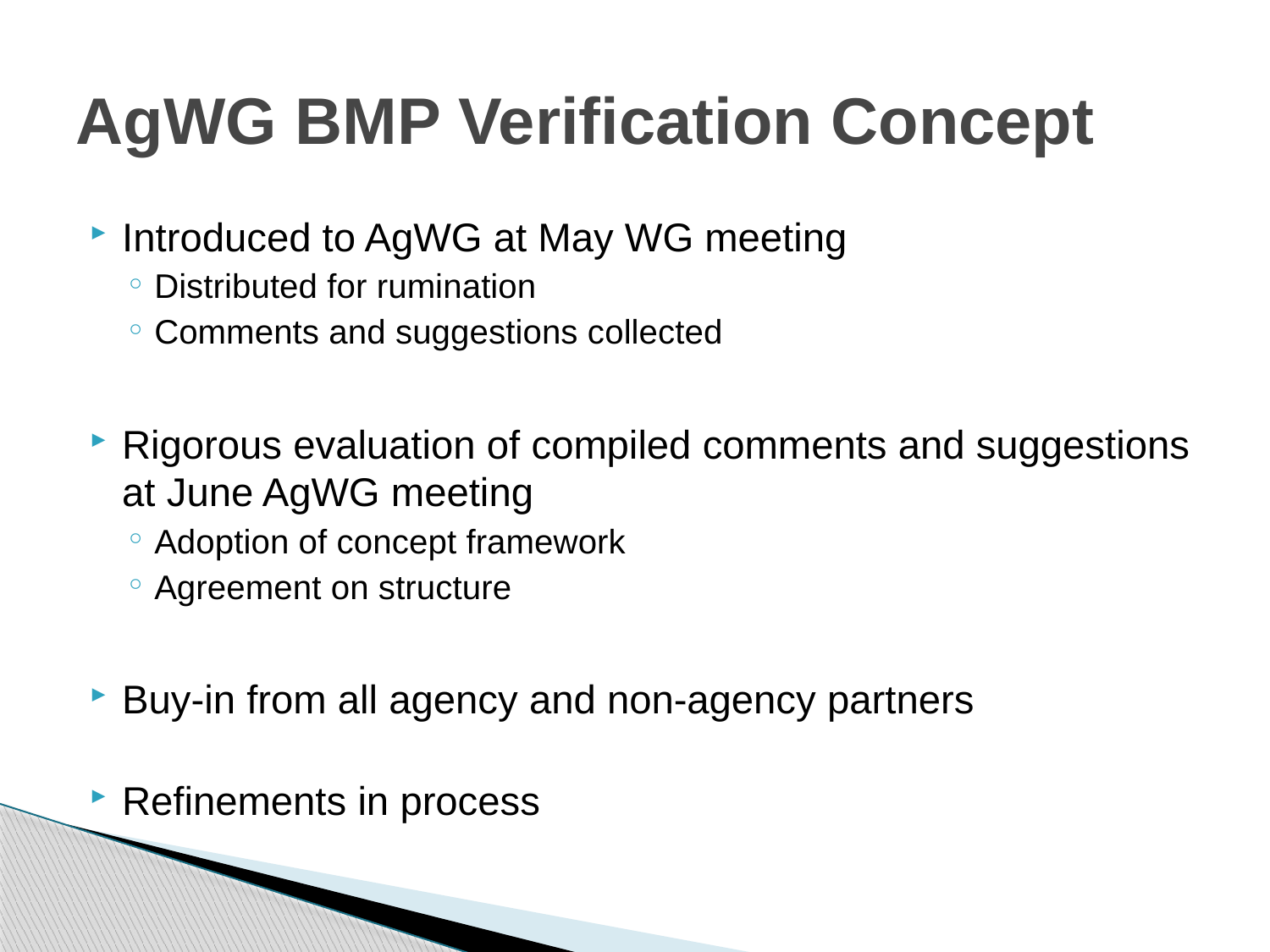

# AgWG BMP Verification Concept
Introduced to AgWG at May WG meeting
Distributed for rumination
Comments and suggestions collected

Rigorous evaluation of compiled comments and suggestions at June AgWG meeting
Adoption of concept framework
Agreement on structure

Buy-in from all agency and non-agency partners
Refinements in process